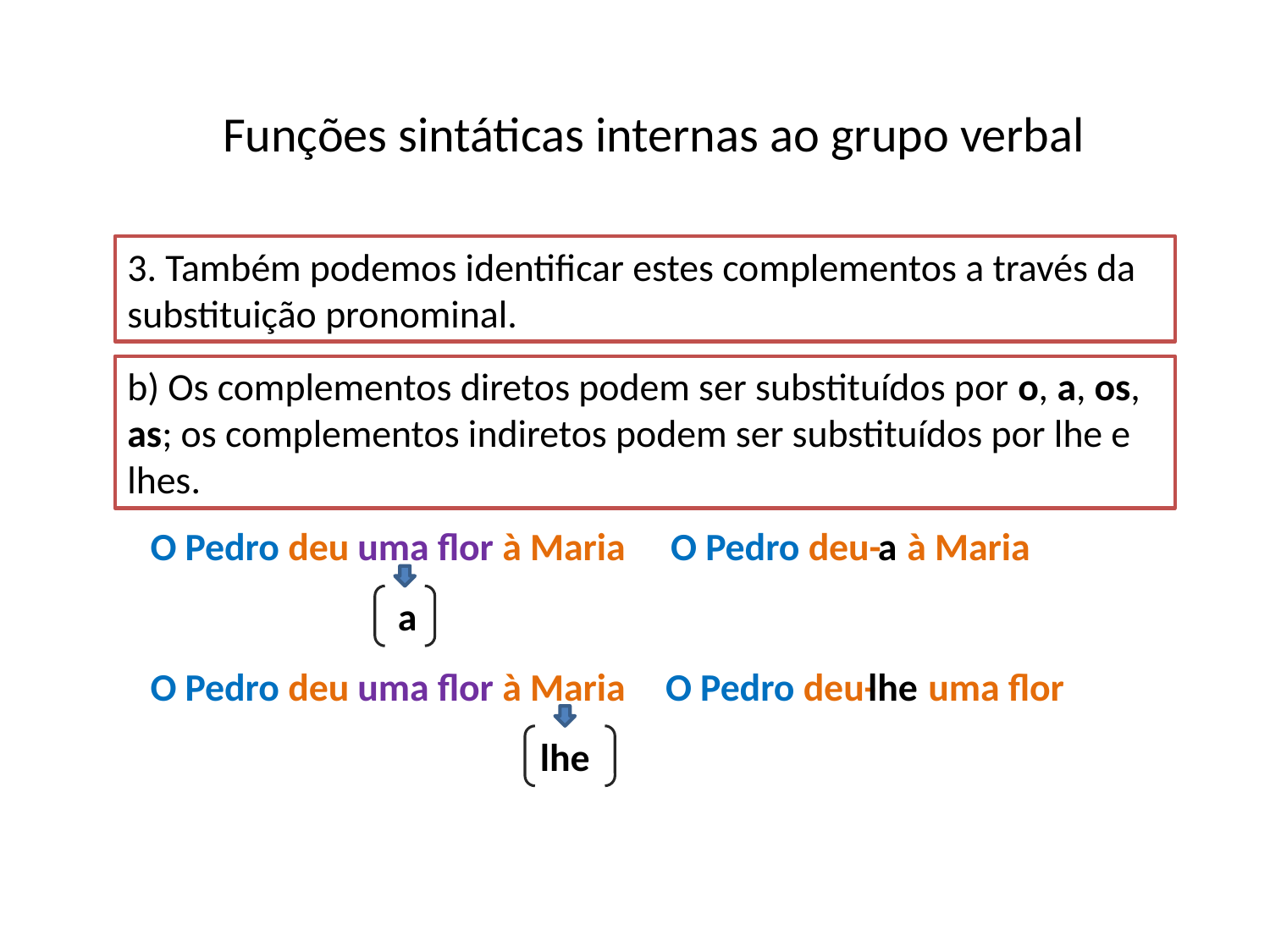

Funções sintáticas internas ao grupo verbal
3. Também podemos identificar estes complementos a través da substituição pronominal.
b) Os complementos diretos podem ser substituídos por o, a, os, as; os complementos indiretos podem ser substituídos por lhe e lhes.
O Pedro deu uma flor à Maria
O Pedro deu-   à Maria
a

a
O Pedro deu uma flor à Maria
O Pedro deu-      uma flor
lhe

lhe